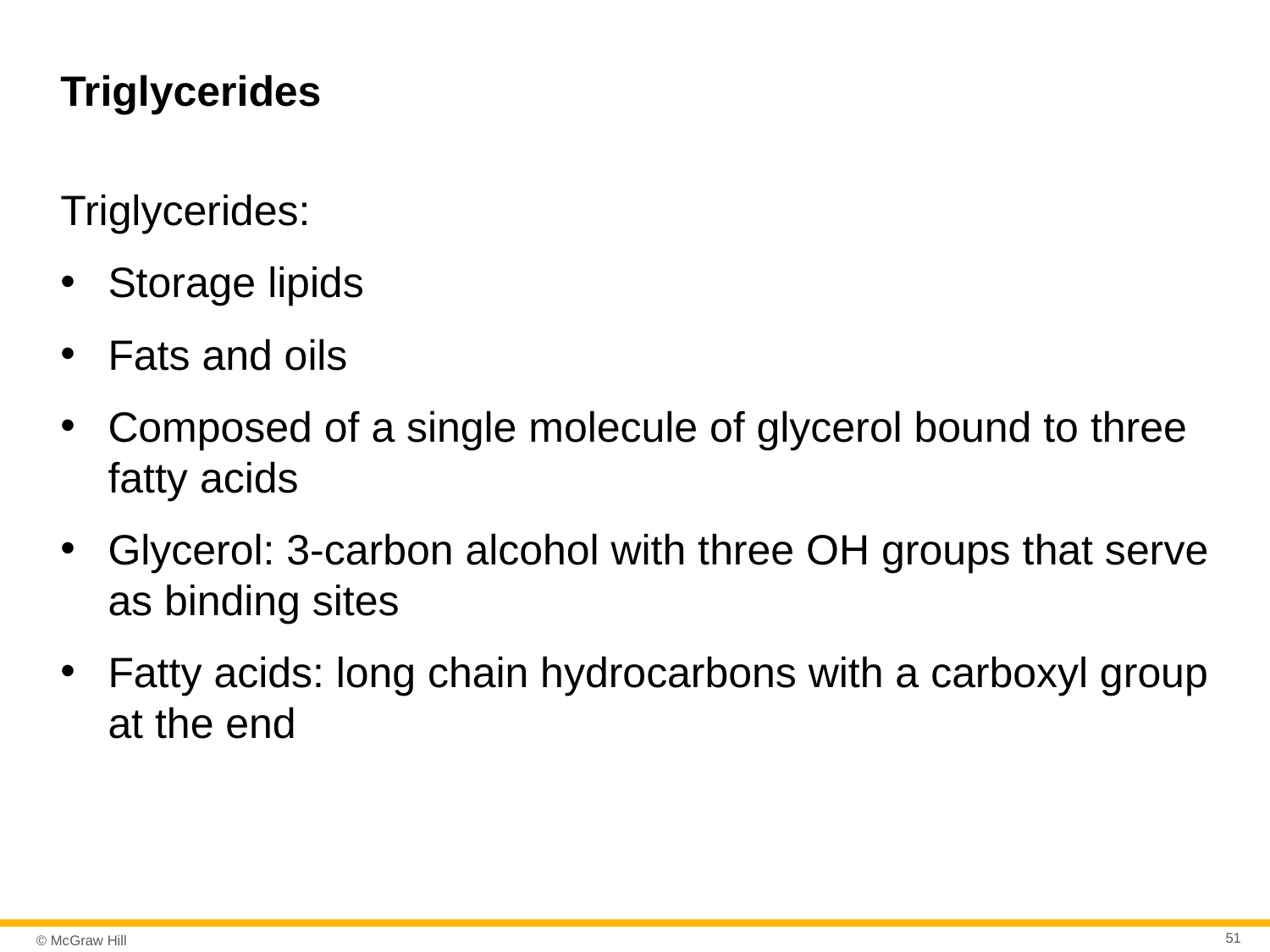

# Triglycerides
Triglycerides:
Storage lipids
Fats and oils
Composed of a single molecule of glycerol bound to three fatty acids
Glycerol: 3-carbon alcohol with three OH groups that serve as binding sites
Fatty acids: long chain hydrocarbons with a carboxyl group at the end